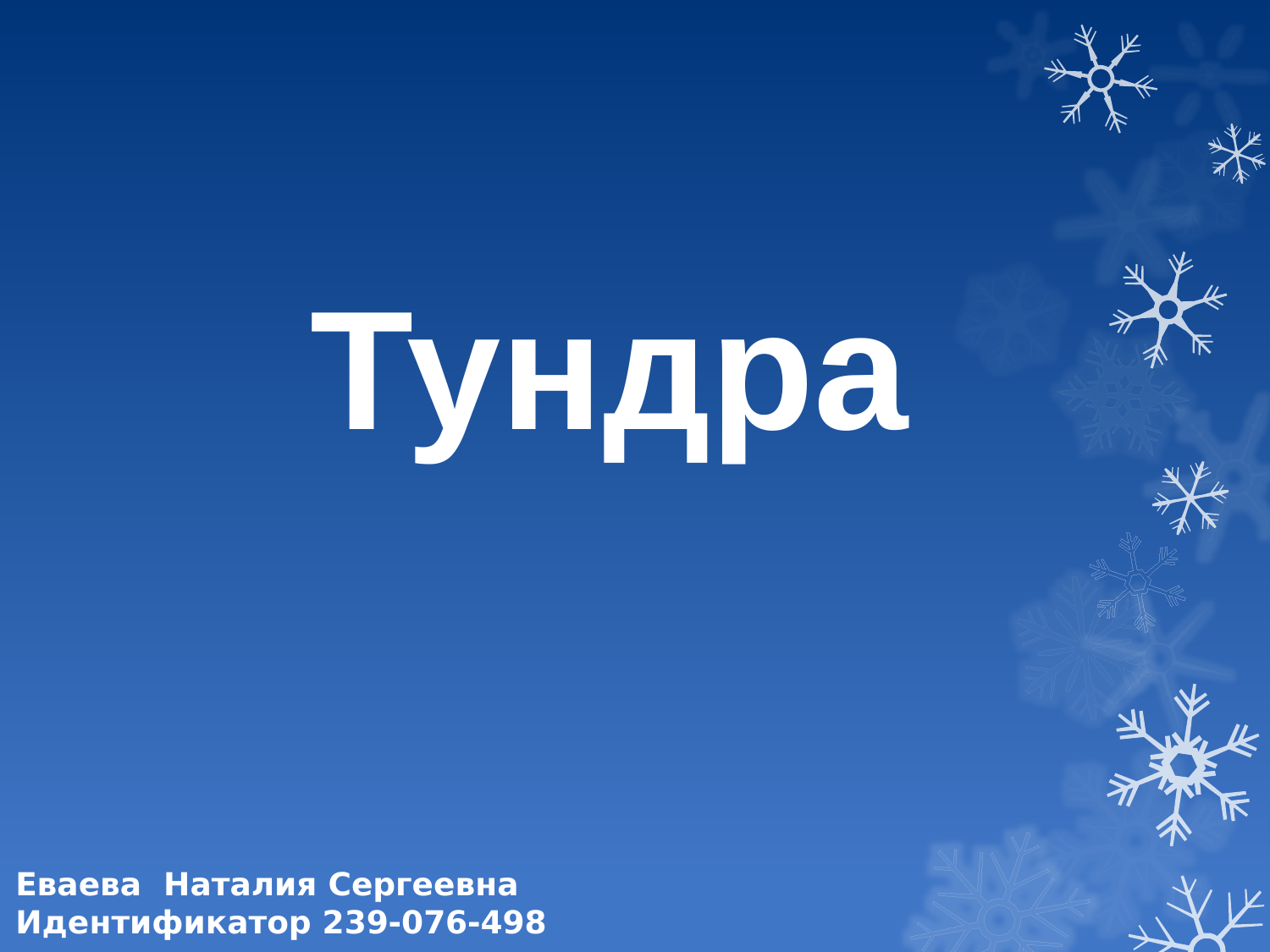

# Тундра
Еваева  Наталия Сергеевна
Идентификатор 239-076-498